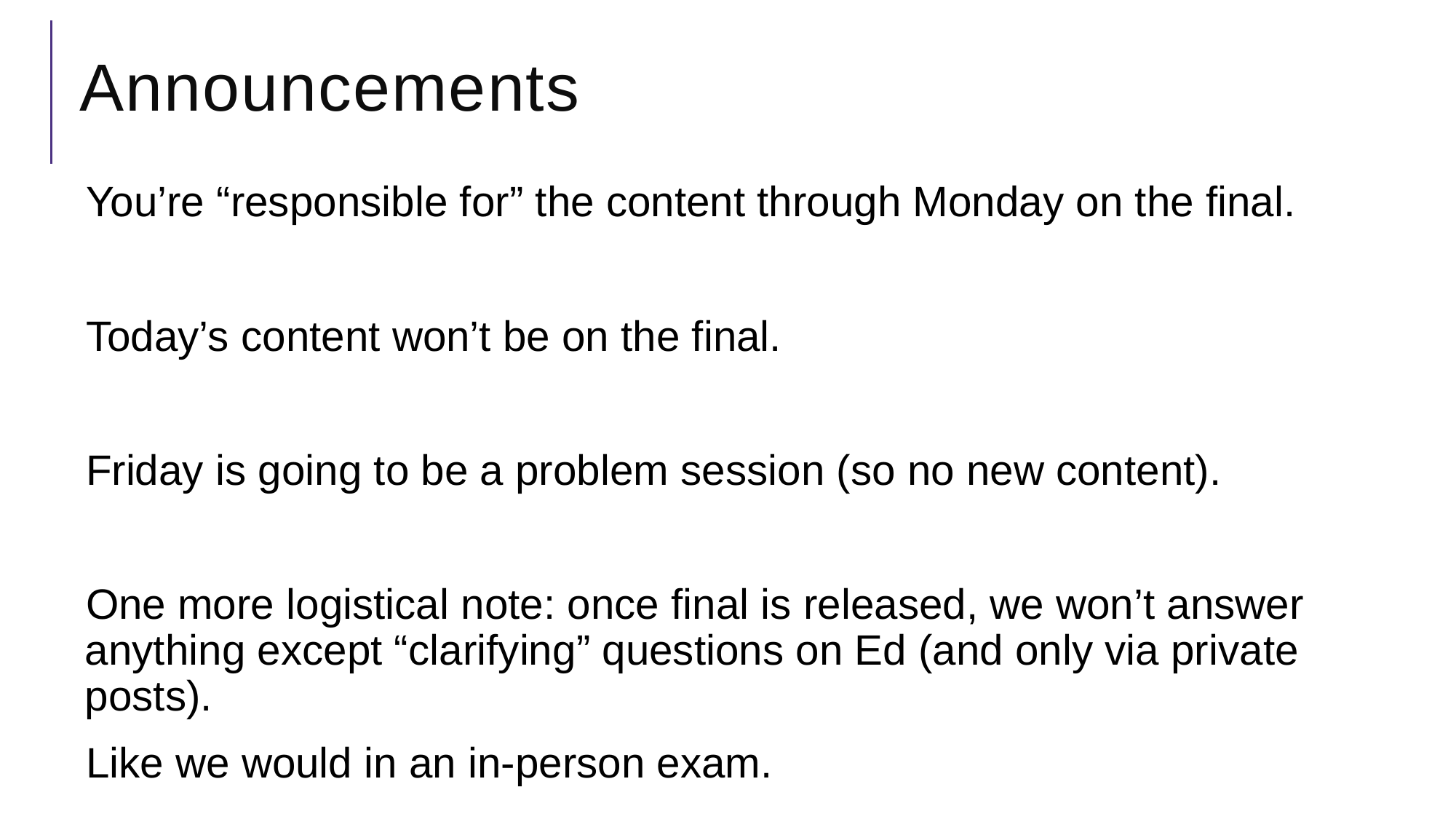

# Announcements
You’re “responsible for” the content through Monday on the final.

Today’s content won’t be on the final.

Friday is going to be a problem session (so no new content).

One more logistical note: once final is released, we won’t answer anything except “clarifying” questions on Ed (and only via private posts).
Like we would in an in-person exam.